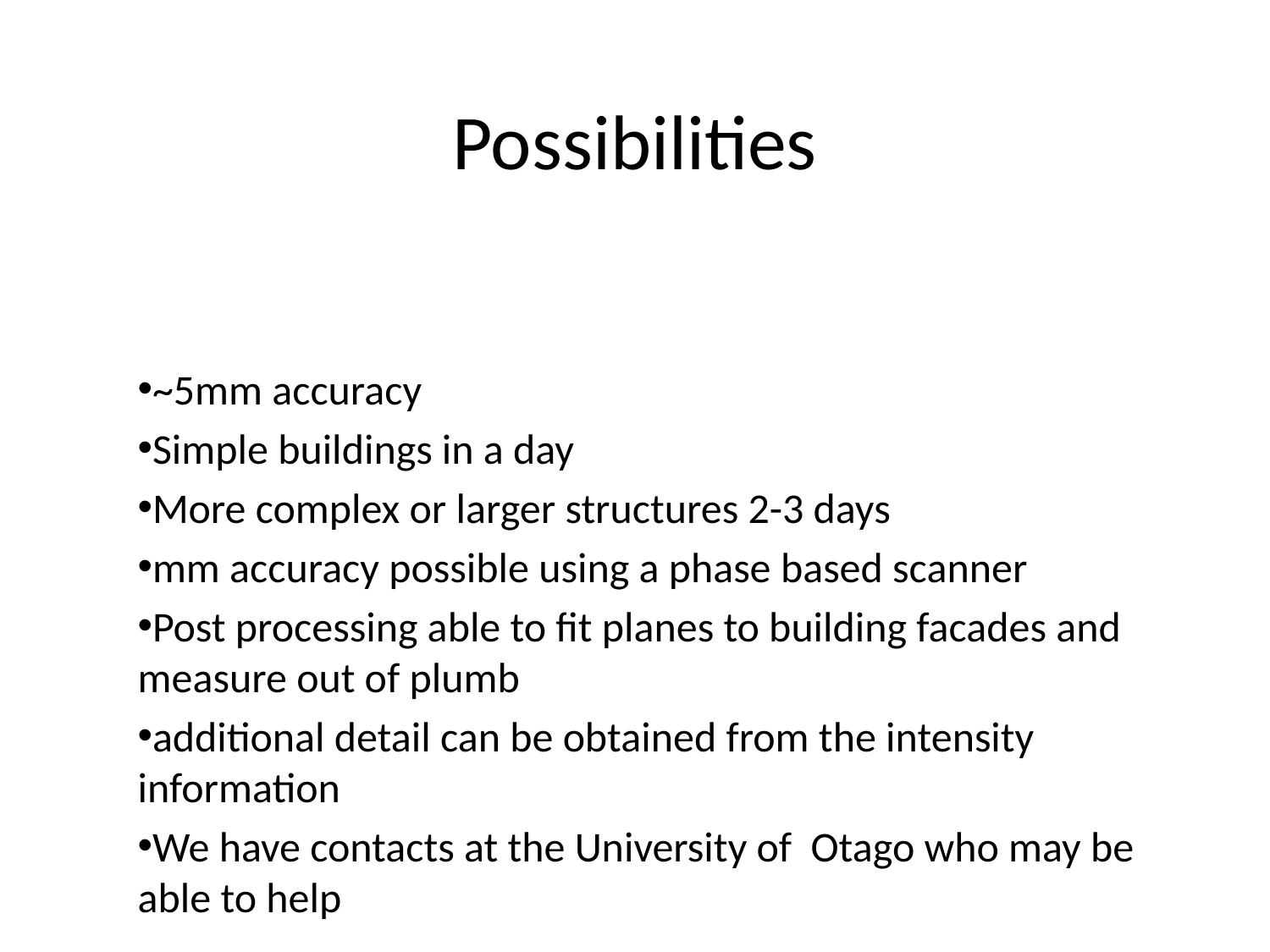

# Possibilities
~5mm accuracy
Simple buildings in a day
More complex or larger structures 2-3 days
mm accuracy possible using a phase based scanner
Post processing able to fit planes to building facades and measure out of plumb
additional detail can be obtained from the intensity information
We have contacts at the University of  Otago who may be able to help